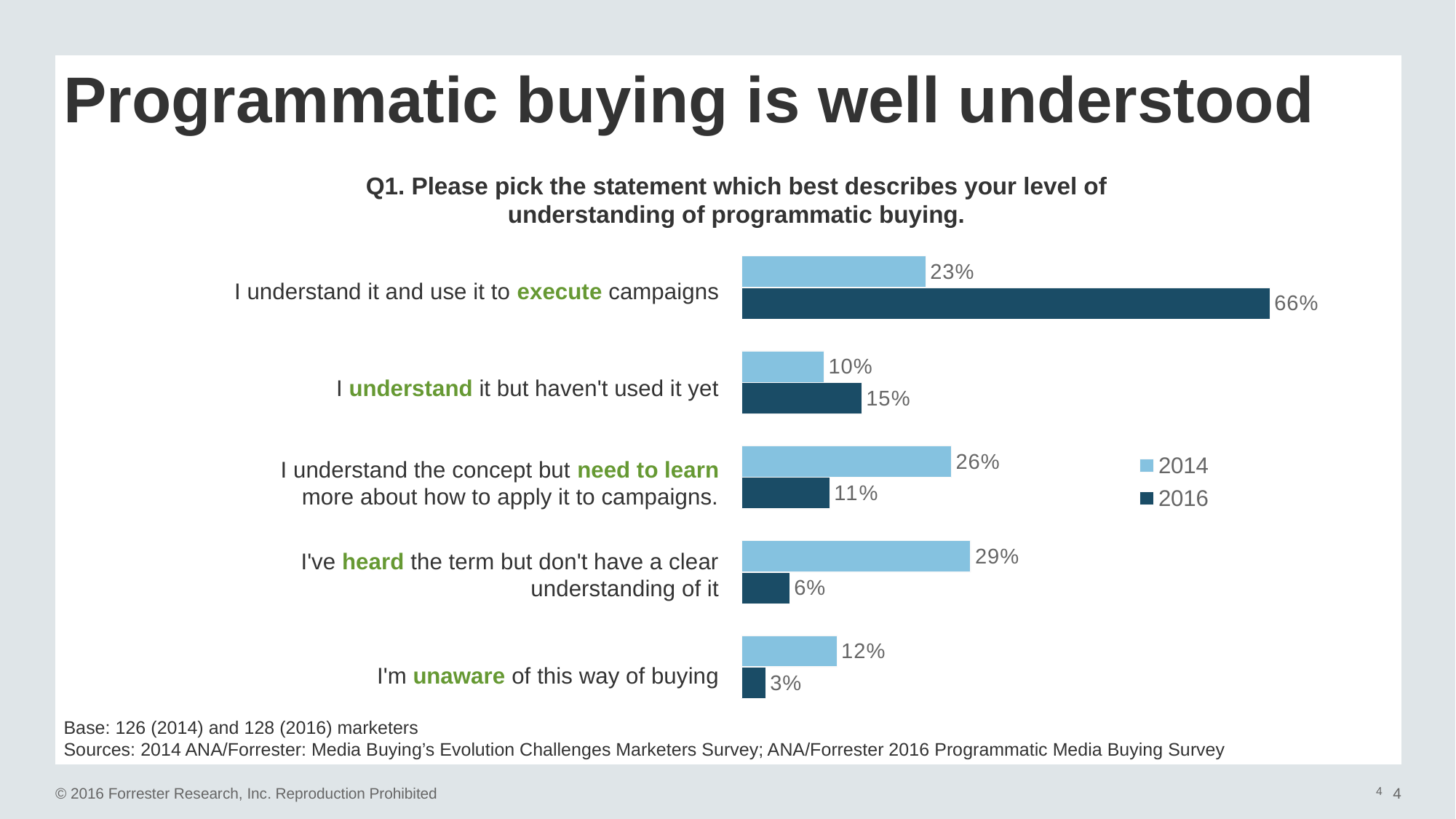

# Programmatic buying is well understood
Q1. Please pick the statement which best describes your level of understanding of programmatic buying.

### Chart

| Category | 2016 | 2014 |
|---|---|---|
| I'm unaware of this way of buying | 0.03 | 0.11900000000000001 |
| I've heard the term but don't have a clear understanding of it | 0.06 | 0.28600000000000003 |
| I understand the concept but need to learn more about how to apply it to campaigns | 0.11 | 0.262 |
| I understand it but haven't used it yet | 0.15 | 0.10300000000000001 |
| I understand it and use it to execute campaigns | 0.66 | 0.23 |
I understand it and use it to execute campaigns
I understand it but haven't used it yet
I understand the concept but need to learn more about how to apply it to campaigns.
I've heard the term but don't have a clear understanding of it
I'm unaware of this way of buying
Base: 126 (2014) and 128 (2016) marketers
Sources: 2014 ANA/Forrester: Media Buying’s Evolution Challenges Marketers Survey; ANA/Forrester 2016 Programmatic Media Buying Survey